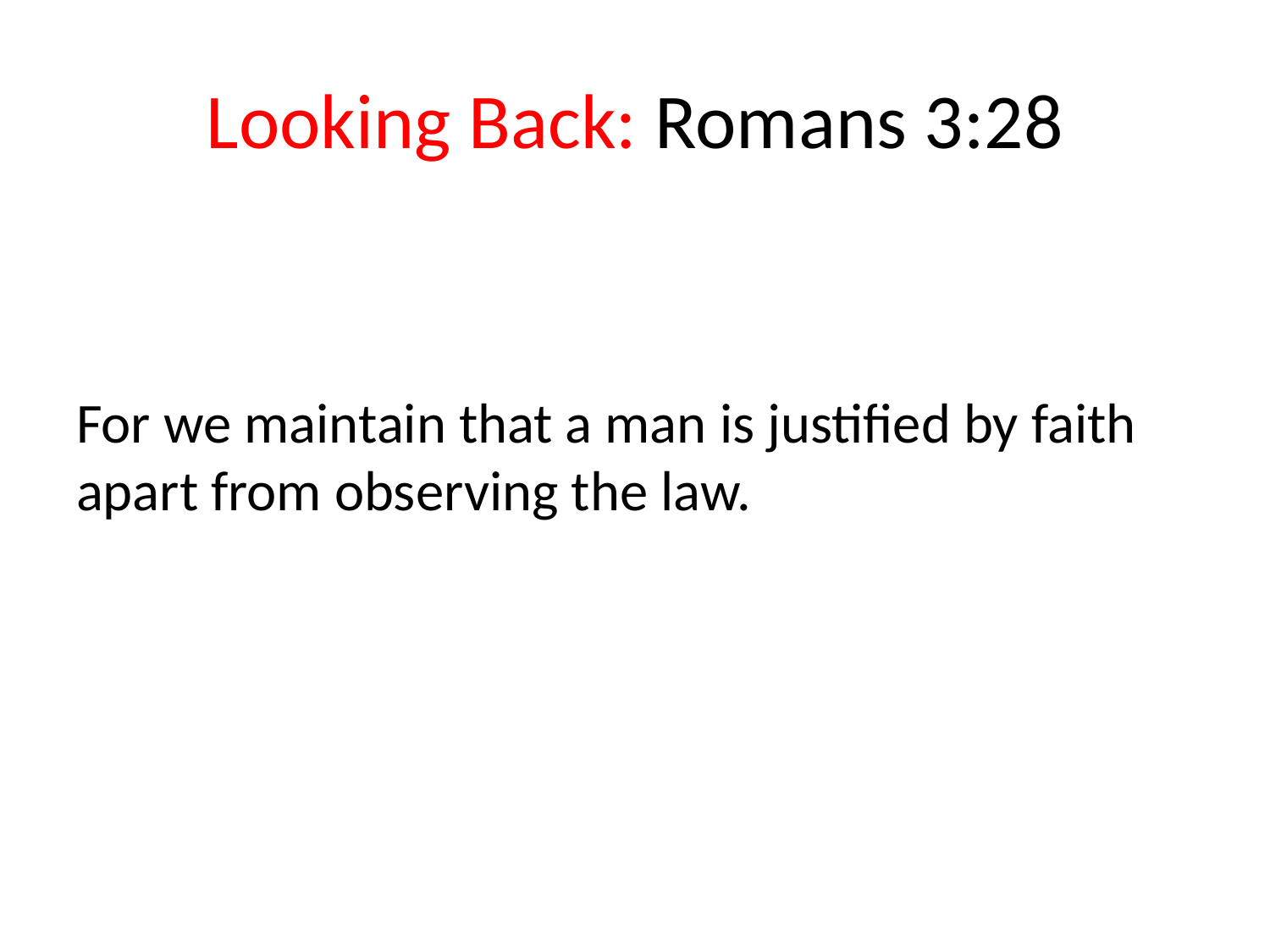

# Looking Back: Romans 3:28

For we maintain that a man is justified by faith apart from observing the law.